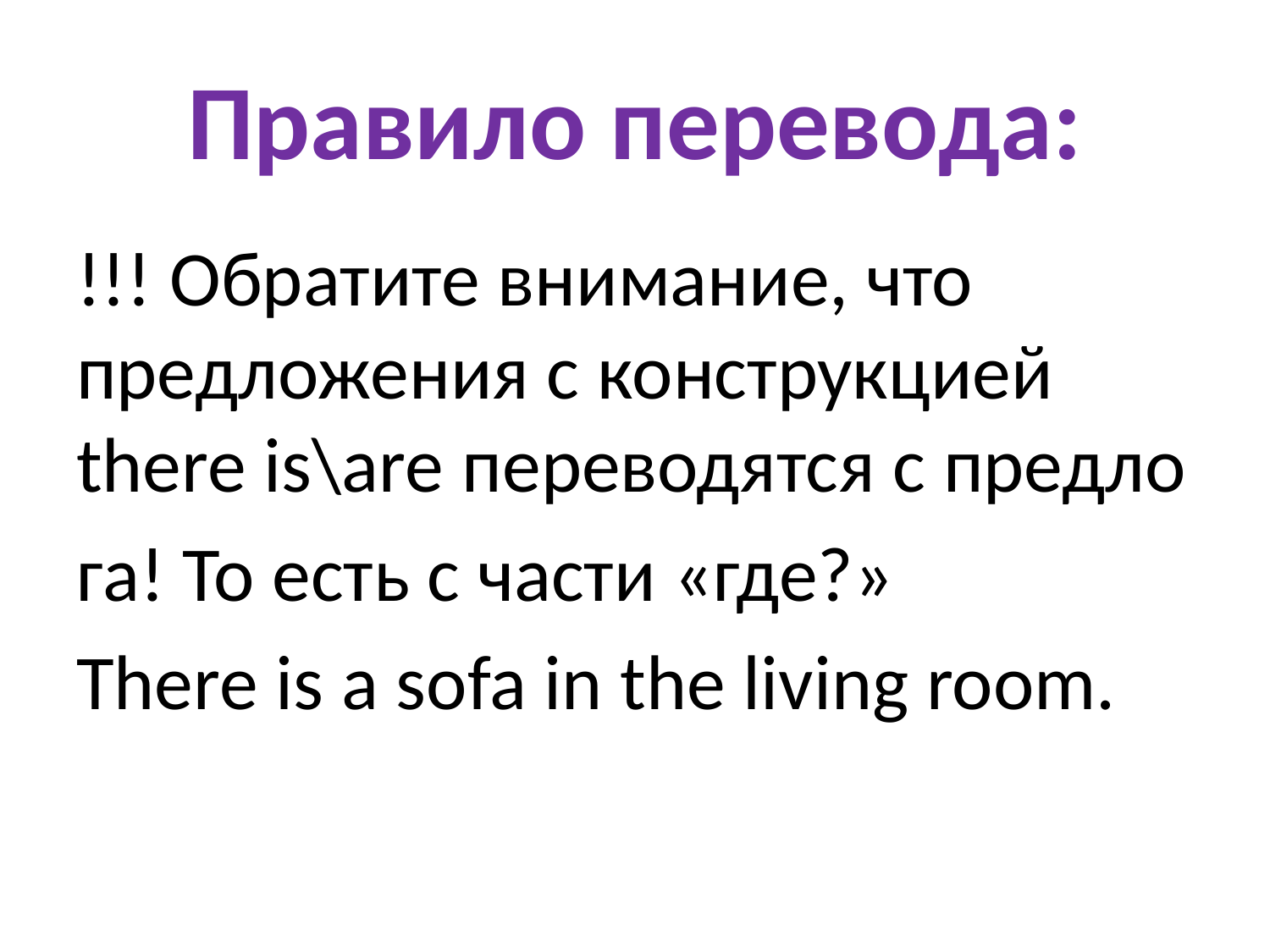

# Правило перевода:
!!! Обратите внимание, что предложения с конструкцией there is\are переводятся с предло
га! То есть с части «где?»
There is a sofa in the living room.